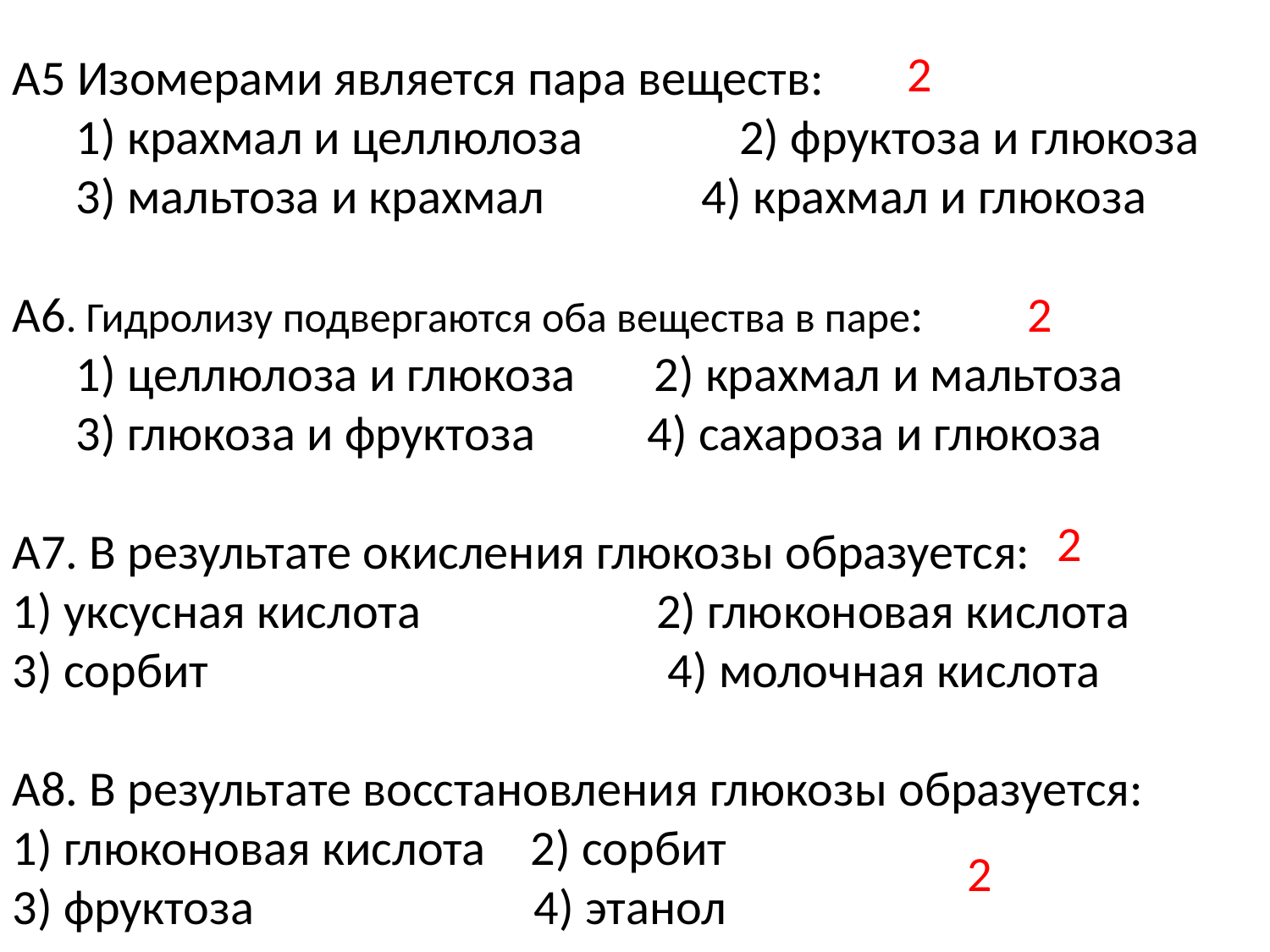

2
А5 Изомерами является пара веществ:
1) крахмал и целлюлоза              2) фруктоза и глюкоза
3) мальтоза и крахмал              4) крахмал и глюкоза

А6. Гидролизу подвергаются оба вещества в паре:
1) целлюлоза и глюкоза       2) крахмал и мальтоза
3) глюкоза и фруктоза          4) сахароза и глюкоза

А7. В результате окисления глюкозы образуется:
1) уксусная кислота                     2) глюконовая кислота
3) сорбит                                         4) молочная кислота

А8. В результате восстановления глюкозы образуется:
1) глюконовая кислота    2) сорбит
3) фруктоза                         4) этанол

2
2
2